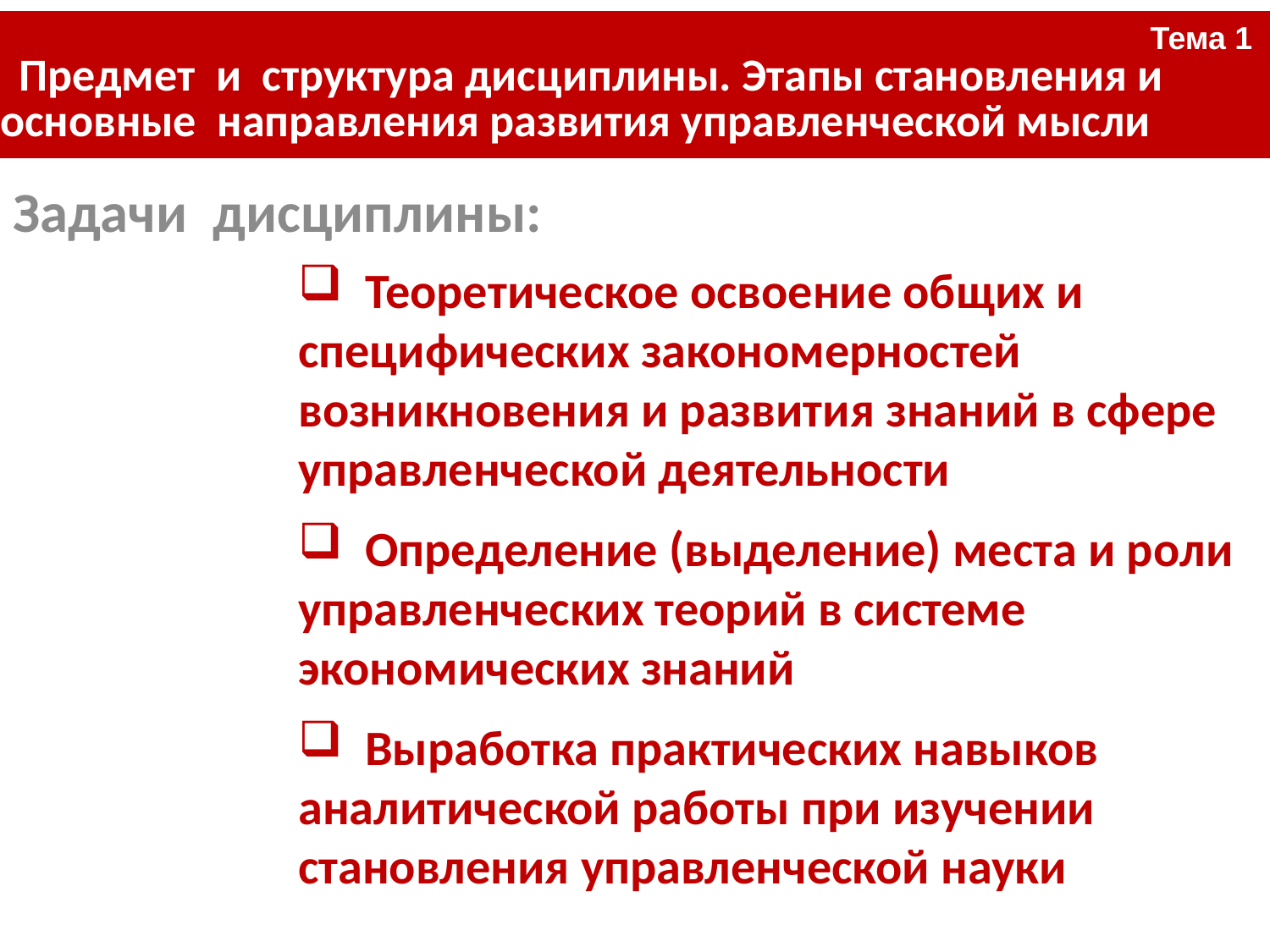

| Тема 1 Предмет и структура дисциплины. Этапы становления и основные направления развития управленческой мысли |
| --- |
#
Задачи  дисциплины:

  Теоретическое освоение общих и специфических закономерностей возникновения и развития знаний в сфере управленческой деятельности
  Определение (выделение) места и роли управленческих теорий в системе экономических знаний
  Выработка практических навыков аналитической работы при изучении становления управленческой науки